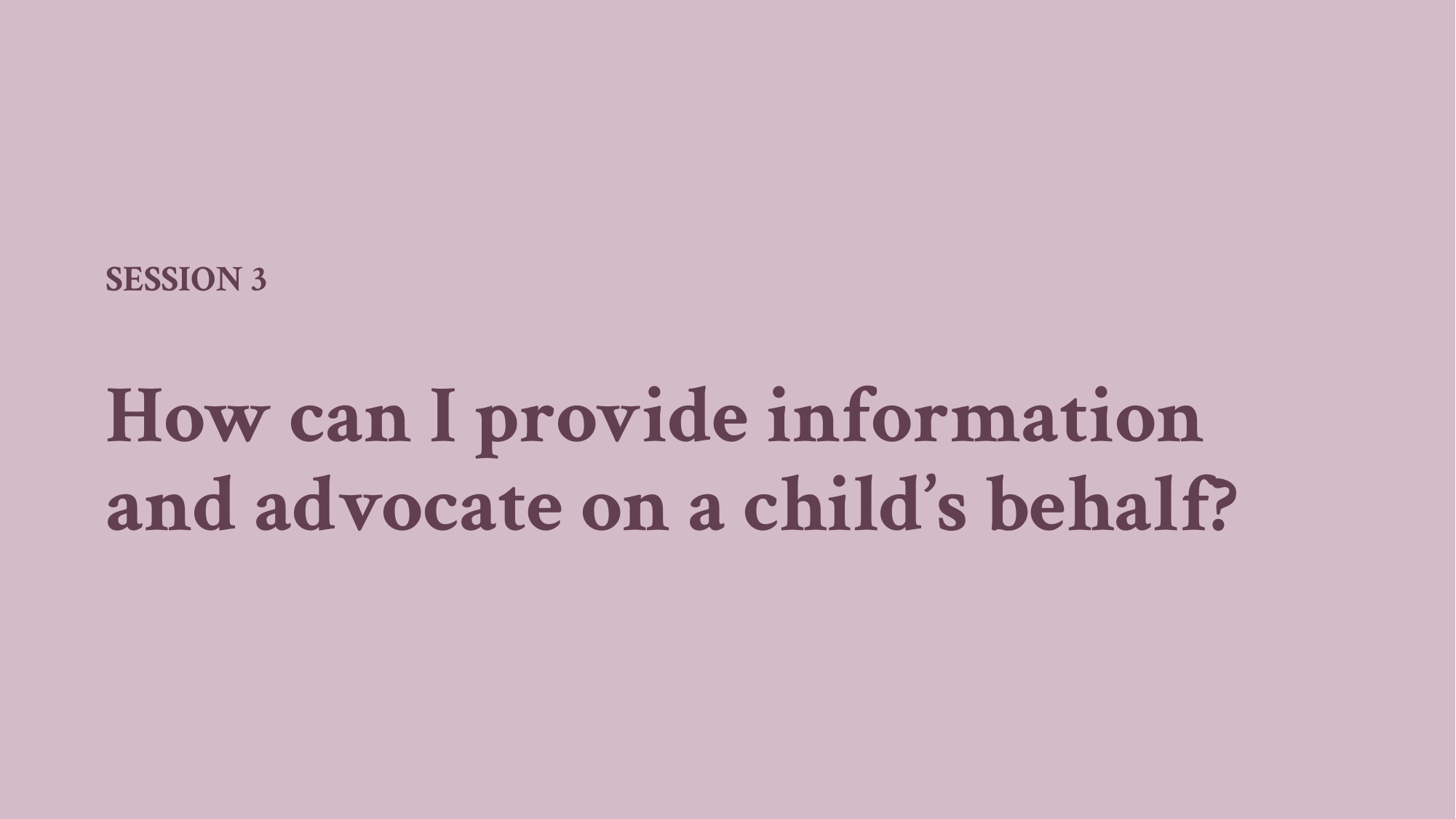

SESSION 3
How can I provide information and advocate on a child’s behalf?